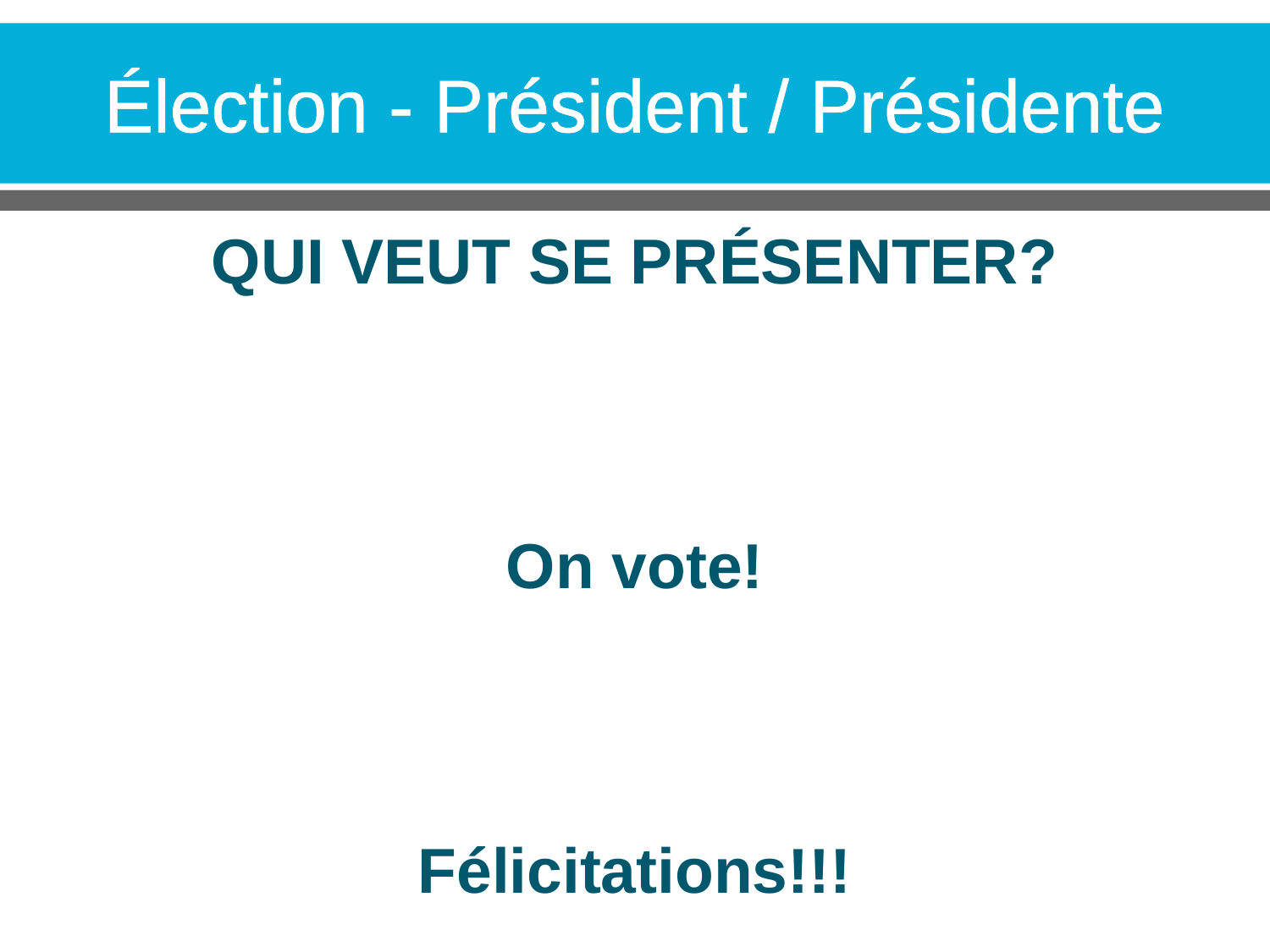

# Élection - Président / Présidente
QUI VEUT SE PRÉSENTER?

On vote!

Félicitations!!!
Rappel des tâches

est le porte-parole de la Jeune COOP et signe les documents officiels.

voit au respect des règlements de la Jeune COOP
      (vote, implication, valeurs).

anime les réunions :
Fait respecter les règles de la réunion
S’assure que tout le monde participe et a donné son opinion
Donne le droit de parole
Compte le résultat des votes